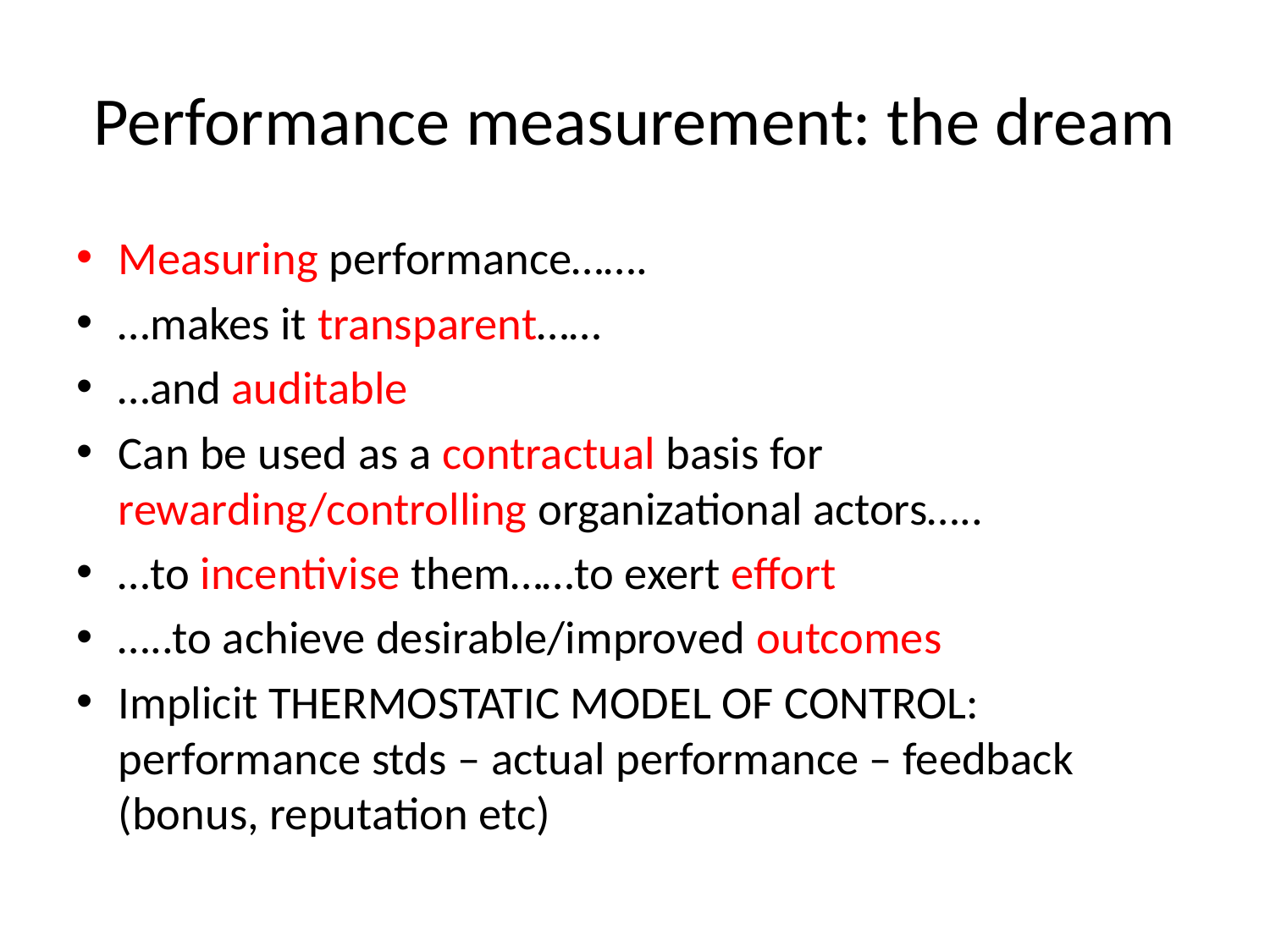

# Performance measurement: the dream
Measuring performance…….
…makes it transparent……
…and auditable
Can be used as a contractual basis for rewarding/controlling organizational actors…..
…to incentivise them……to exert effort
…..to achieve desirable/improved outcomes
Implicit THERMOSTATIC MODEL OF CONTROL: performance stds – actual performance – feedback (bonus, reputation etc)